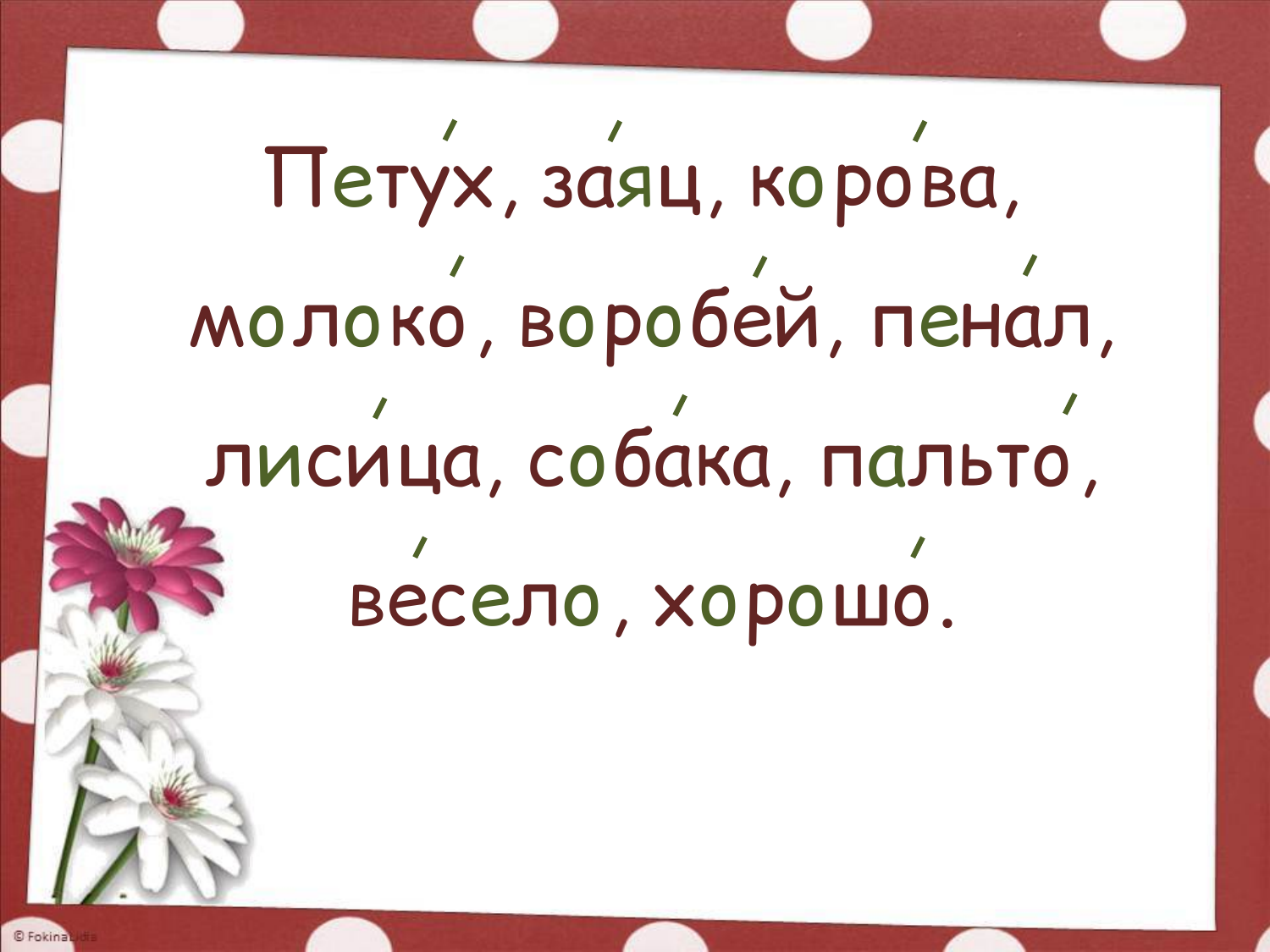

Петух, заяц, корова,
молоко, воробей, пенал,
лисица, собака, пальто,
весело, хорошо.